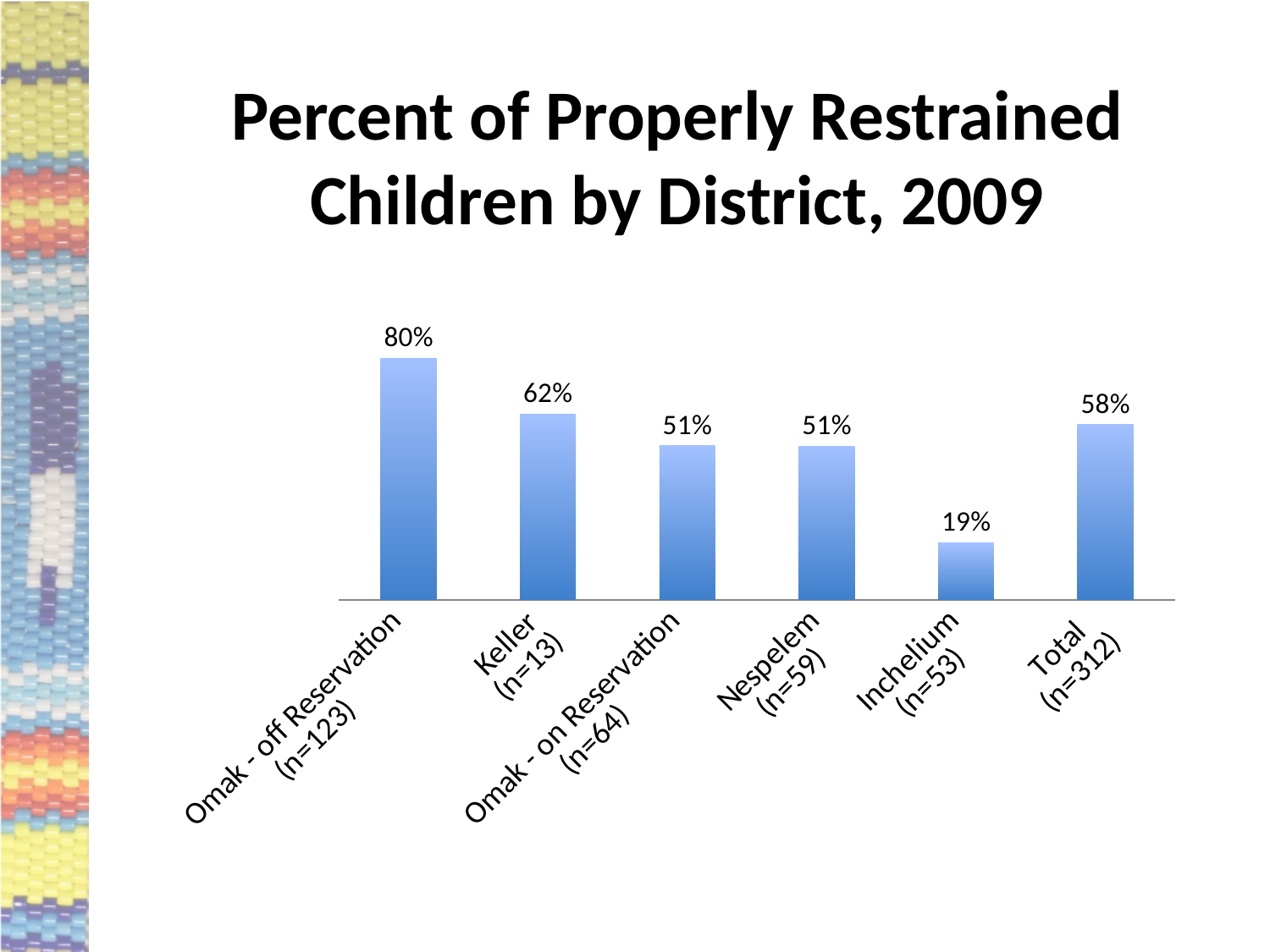

# Percent of Properly Restrained Children by District, 2009

### Chart

| Category |  |
|---|---|
| Omak - off Reservation
(n=123) | 80.0 |
| Keller
(n=13) | 61.54 |
| Omak - on Reservation
(n=64) | 51.0 |
| Nespelem
(n=59) | 50.85 |
| Inchelium
(n=53) | 18.87 |
| Total
(n=312) | 58.01 |